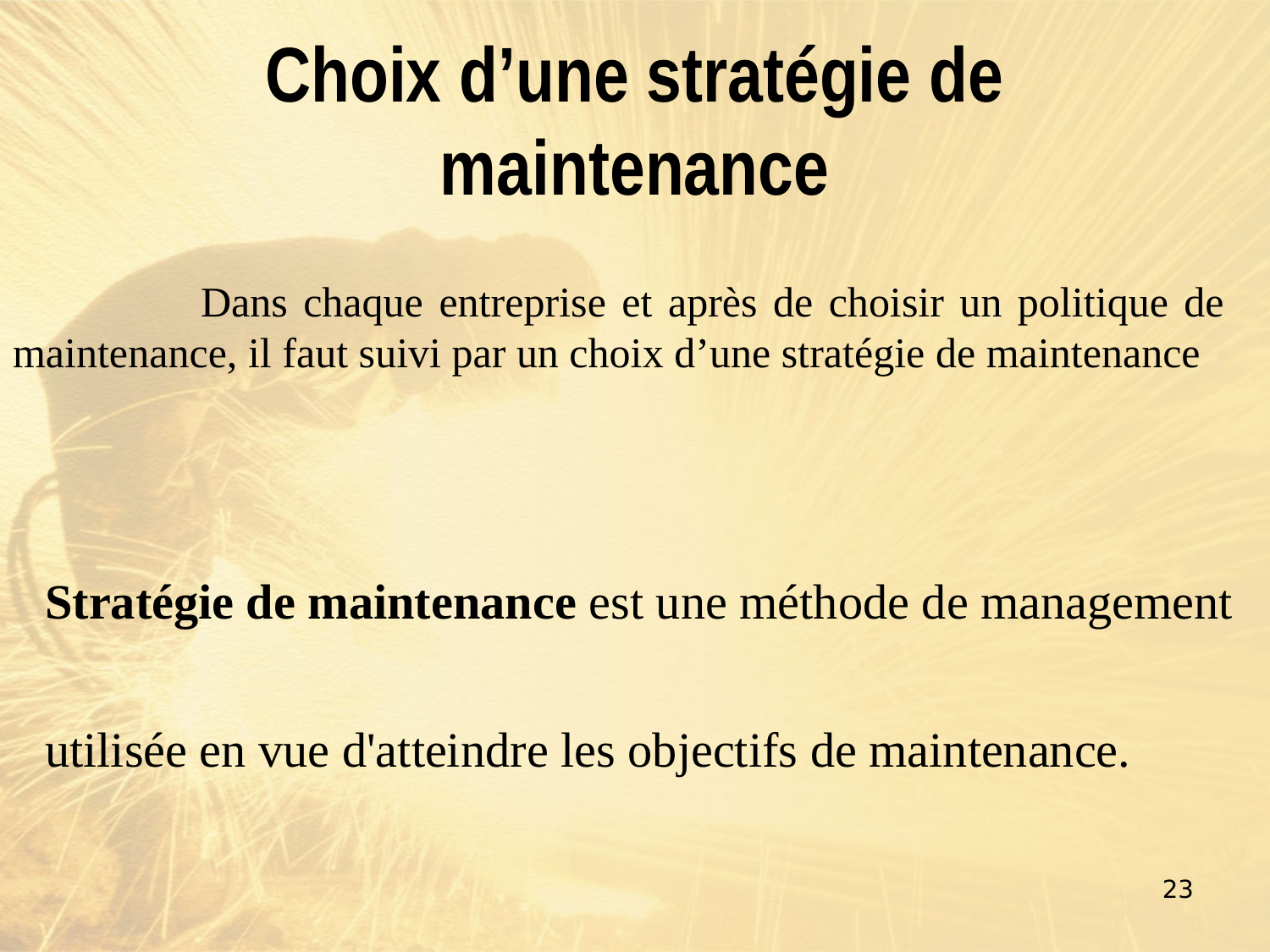

# Choix d’une stratégie de maintenance
            Dans chaque entreprise et après de choisir un politique de maintenance, il faut suivi par un choix d’une stratégie de maintenance
Stratégie de maintenance est une méthode de management
utilisée en vue d'atteindre les objectifs de maintenance.
23